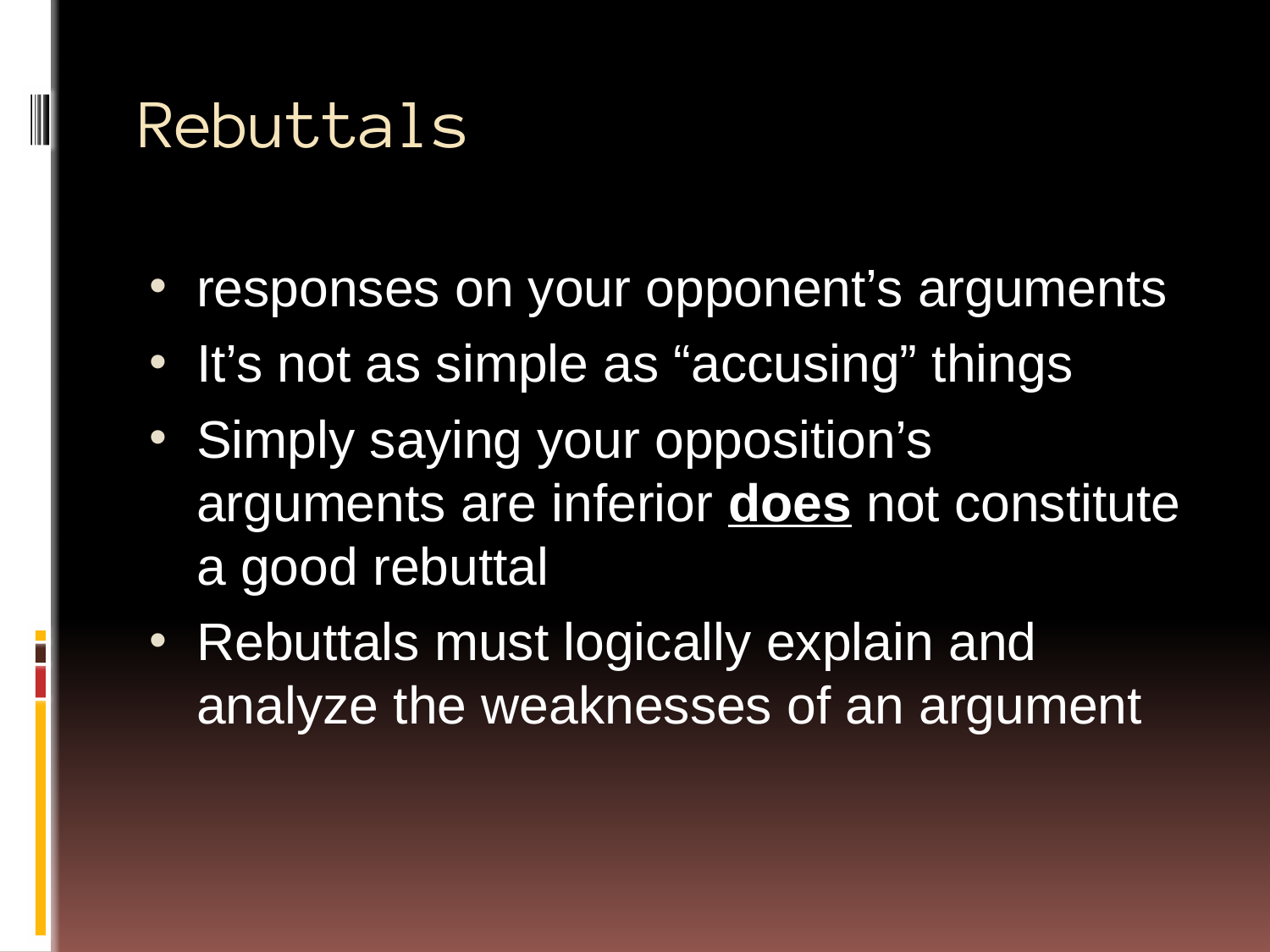

# Rebuttals
responses on your opponent’s arguments
It’s not as simple as “accusing” things
Simply saying your opposition’s arguments are inferior does not constitute a good rebuttal
Rebuttals must logically explain and analyze the weaknesses of an argument